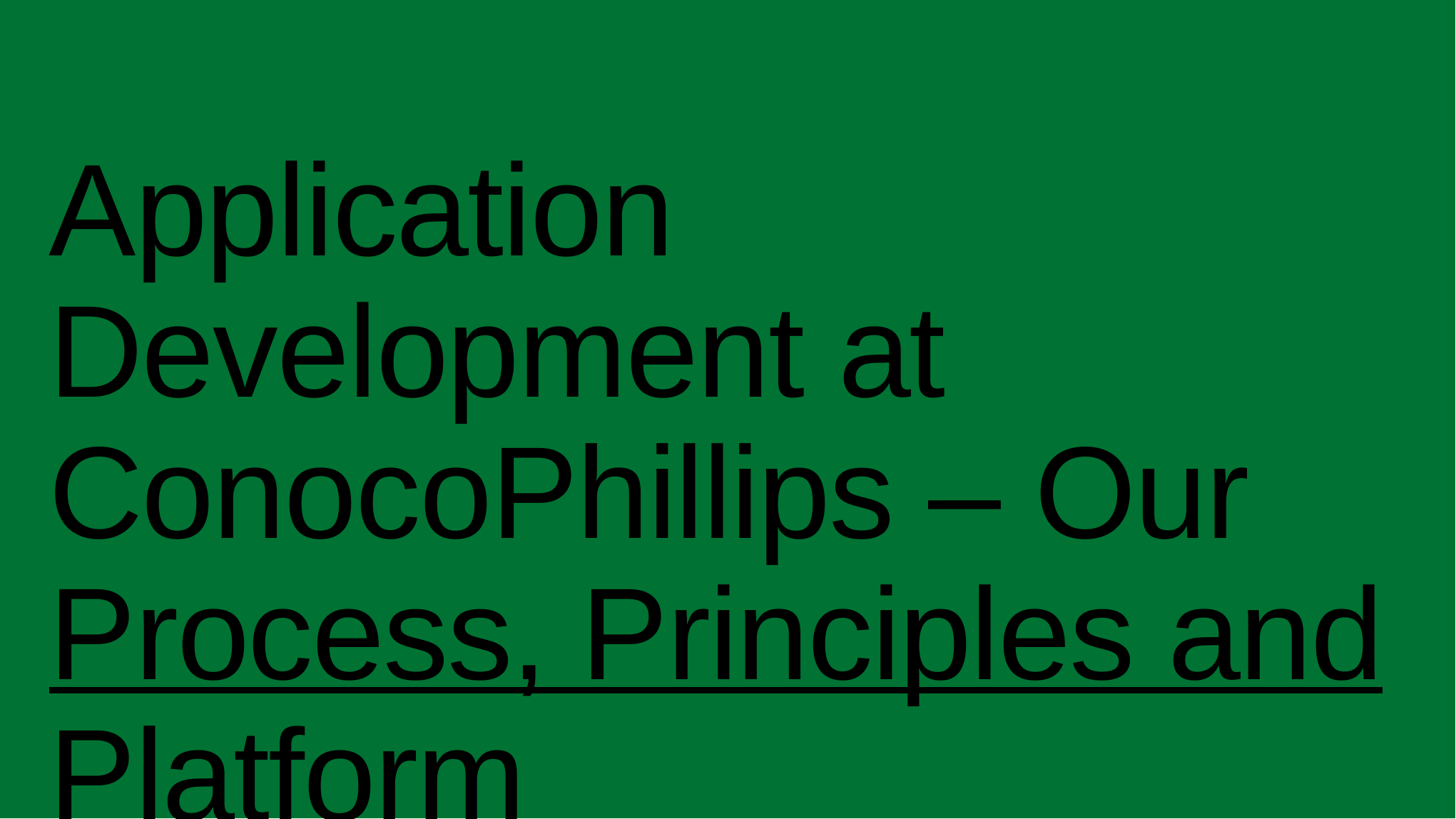

# Application Development at ConocoPhillips – Our Process, Principles and Platform